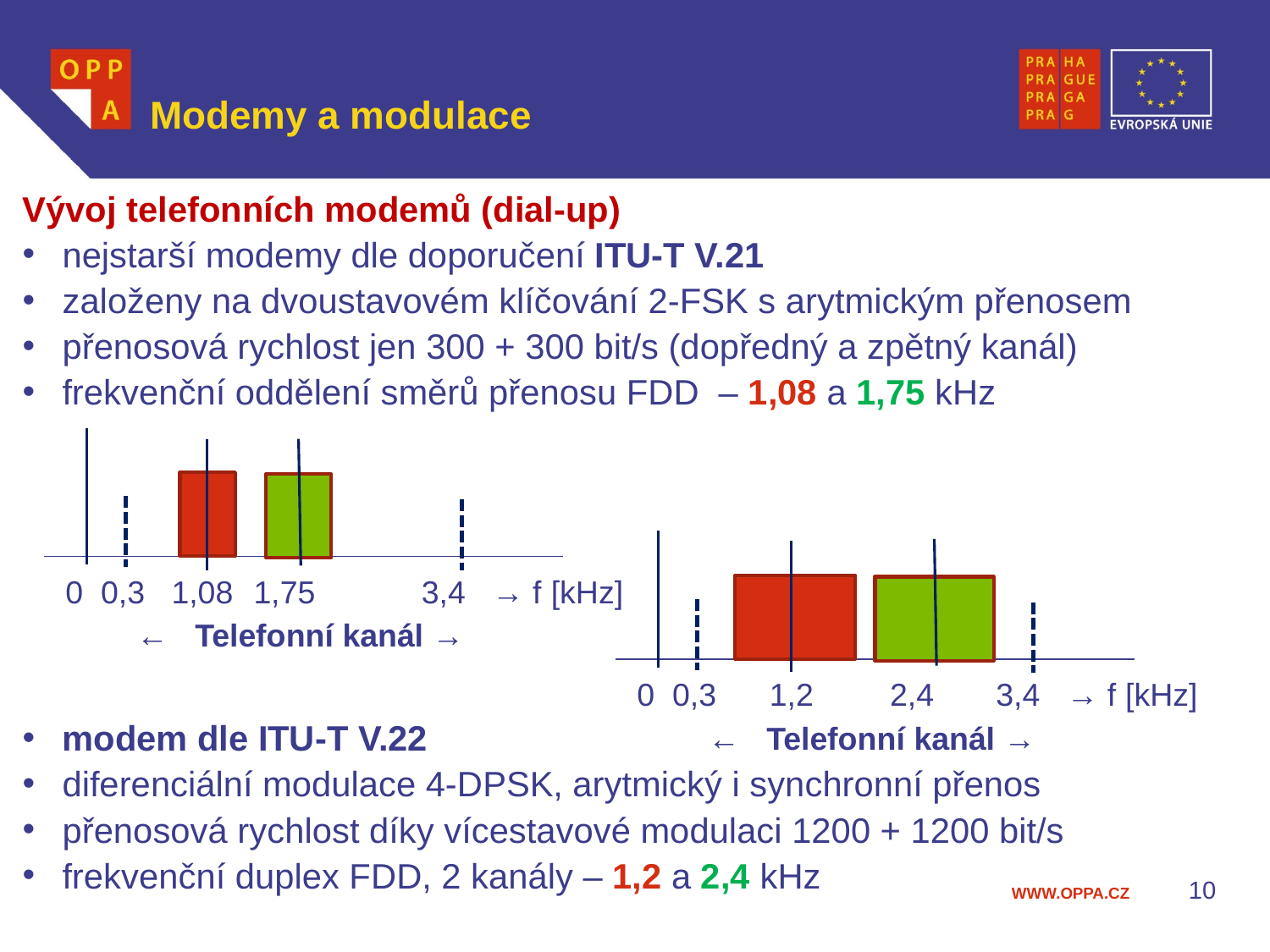

# Modemy a modulace
Vývoj telefonních modemů (dial-up)
nejstarší modemy dle doporučení ITU-T V.21
založeny na dvoustavovém klíčování 2-FSK s arytmickým přenosem
přenosová rychlost jen 300 + 300 bit/s (dopředný a zpětný kanál)
frekvenční oddělení směrů přenosu FDD  – 1,08 a 1,75 kHz

modem dle ITU-T V.22
diferenciální modulace 4-DPSK, arytmický i synchronní přenos
přenosová rychlost díky vícestavové modulaci 1200 + 1200 bit/s
frekvenční duplex FDD, 2 kanály – 1,2 a 2,4 kHz

0  0,3   1,08    1,75            3,4   → f [kHz]
        ←   Telefonní kanál →

0  0,3      1,2               2,4       3,4   → f [kHz]
        ←   Telefonní kanál →

10